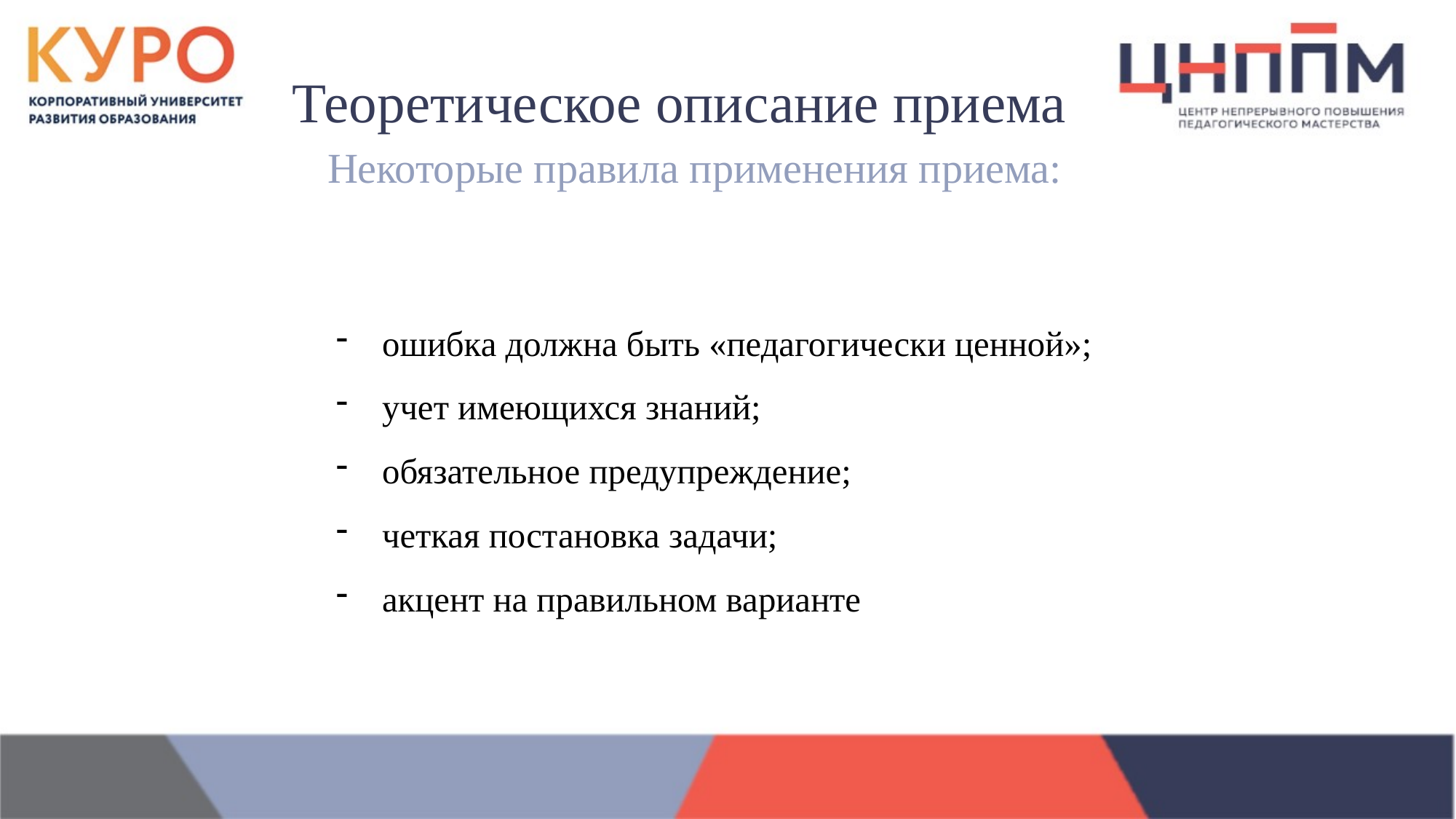

Теоретическое описание приема
Некоторые правила применения приема:
ошибка должна быть «педагогически ценной»;
учет имеющихся знаний;
обязательное предупреждение;
четкая постановка задачи;
акцент на правильном варианте